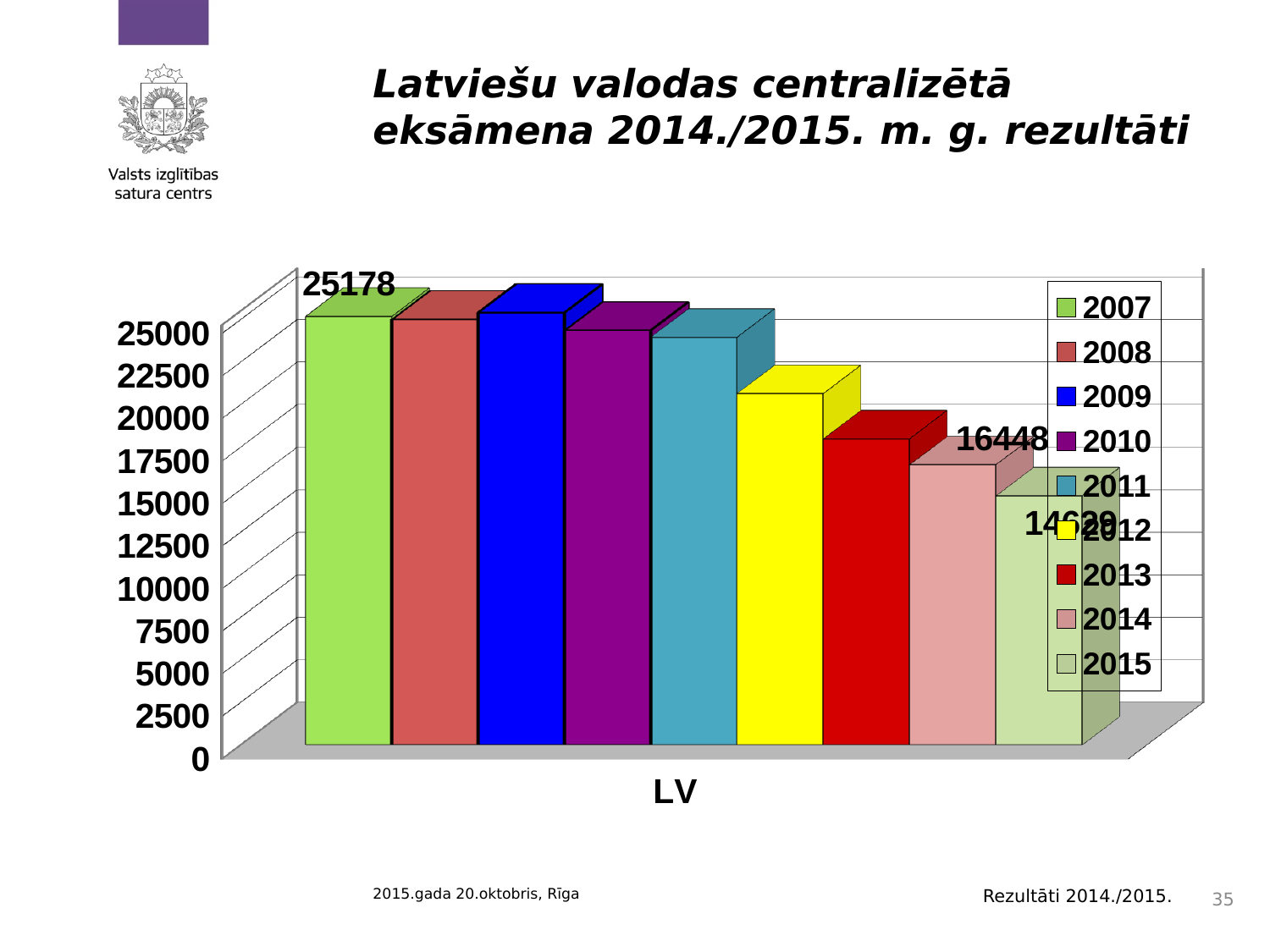

# Latviešu valodas centralizētā eksāmena 2014./2015. m. g. rezultāti

[unsupported chart]

2015.gada 20.oktobris, Rīga
Rezultāti 2014./2015.
35